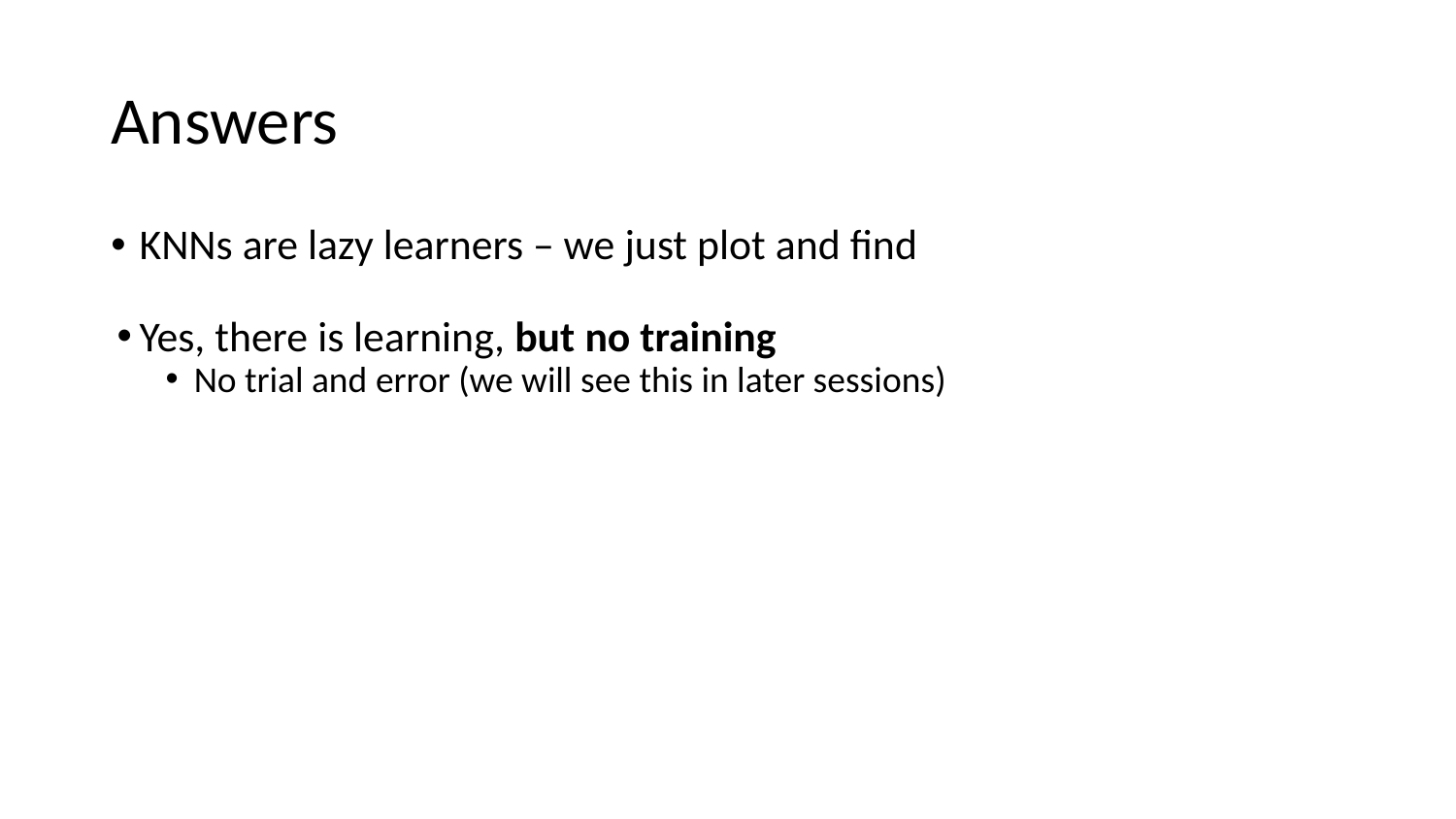

# Answers
KNNs are lazy learners – we just plot and find

Yes, there is learning, but no training
No trial and error (we will see this in later sessions)